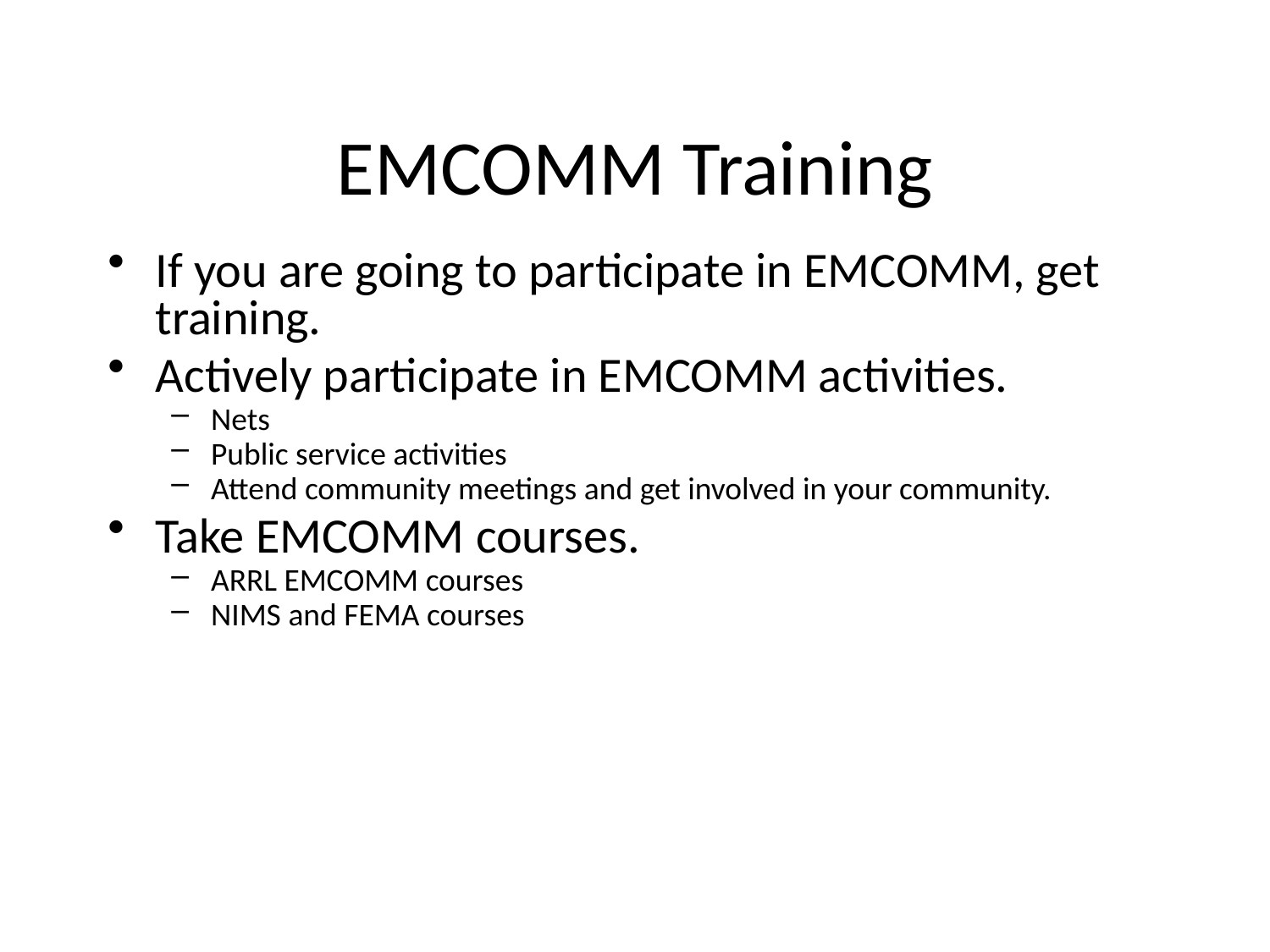

EMCOMM Training
If you are going to participate in EMCOMM, get training.
Actively participate in EMCOMM activities.
Nets
Public service activities
Attend community meetings and get involved in your community.
Take EMCOMM courses.
ARRL EMCOMM courses
NIMS and FEMA courses